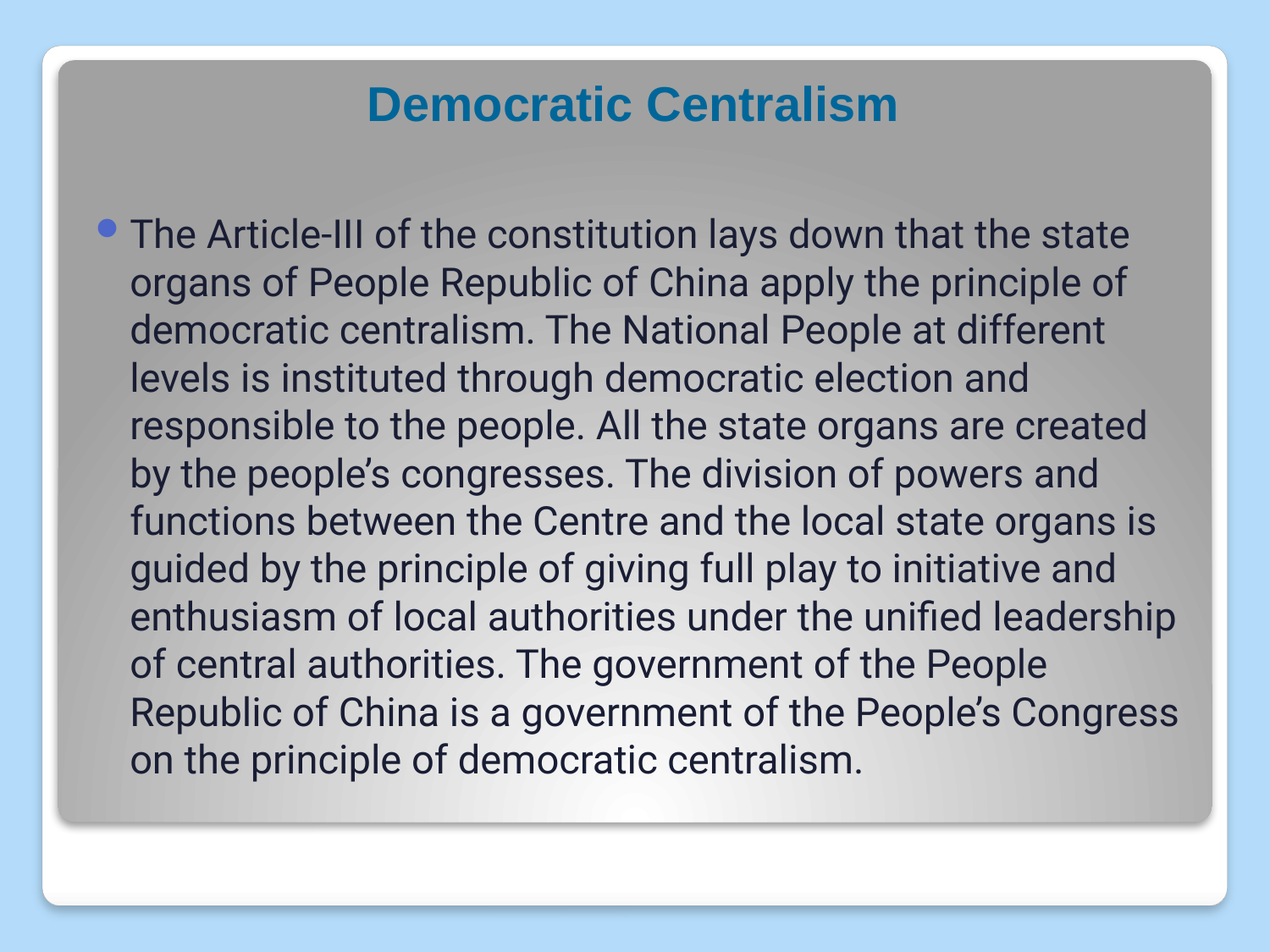

# Democratic Centralism
The Article-III of the constitution lays down that the state organs of People Republic of China apply the principle of democratic centralism. The National People at different levels is instituted through democratic election and responsible to the people. All the state organs are created by the people’s congresses. The division of powers and functions between the Centre and the local state organs is guided by the principle of giving full play to initiative and enthusiasm of local authorities under the unified leadership of central authorities. The government of the People Republic of China is a government of the People’s Congress on the principle of democratic centralism.